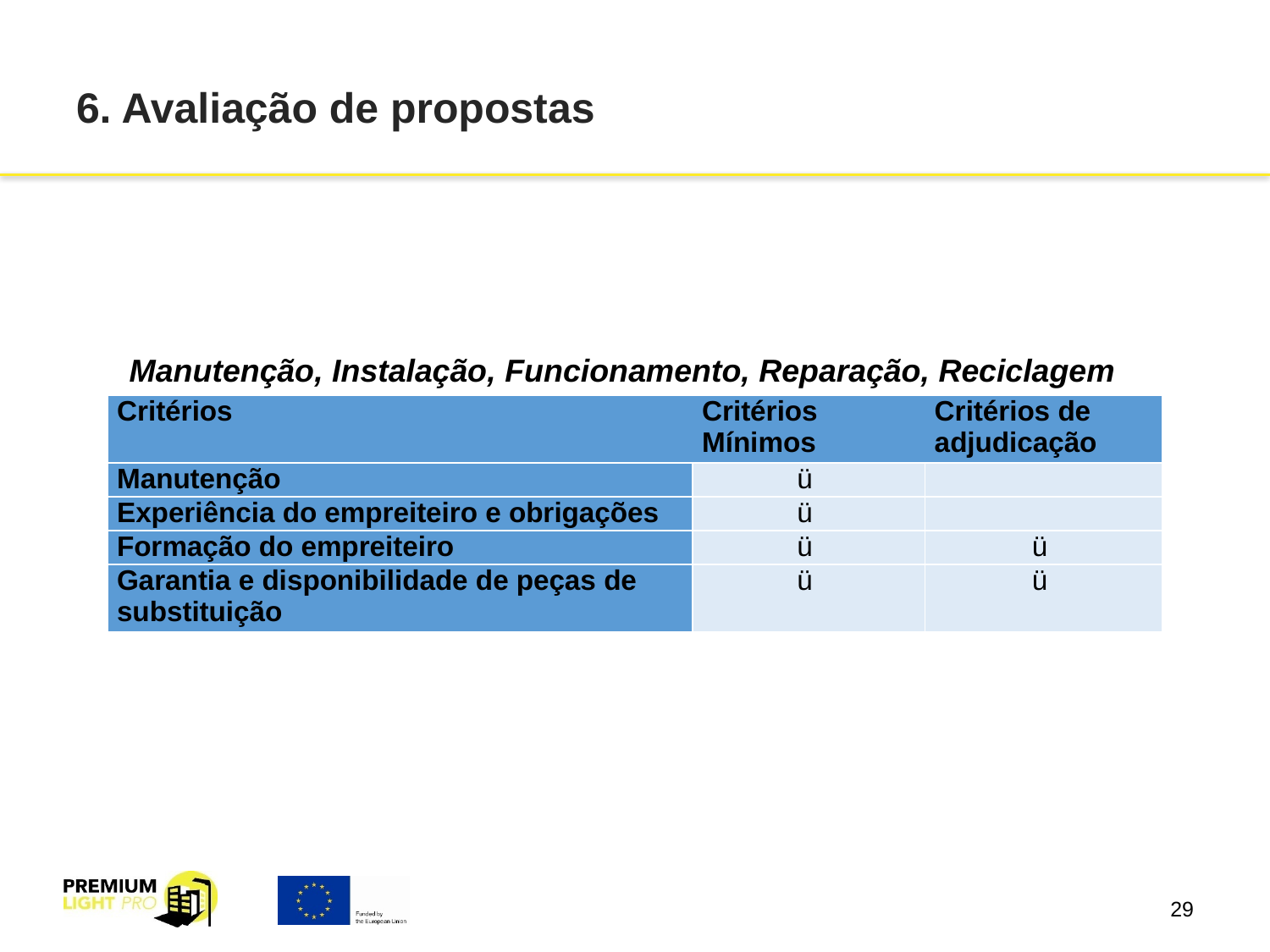

# 6. Avaliação de propostas
Manutenção, Instalação, Funcionamento, Reparação, Reciclagem
| Critérios | Critérios Mínimos | Critérios de adjudicação |
| --- | --- | --- |
| Manutenção | ü |  |
| Experiência do empreiteiro e obrigações | ü |  |
| Formação do empreiteiro | ü | ü |
| Garantia e disponibilidade de peças de substituição | ü | ü |